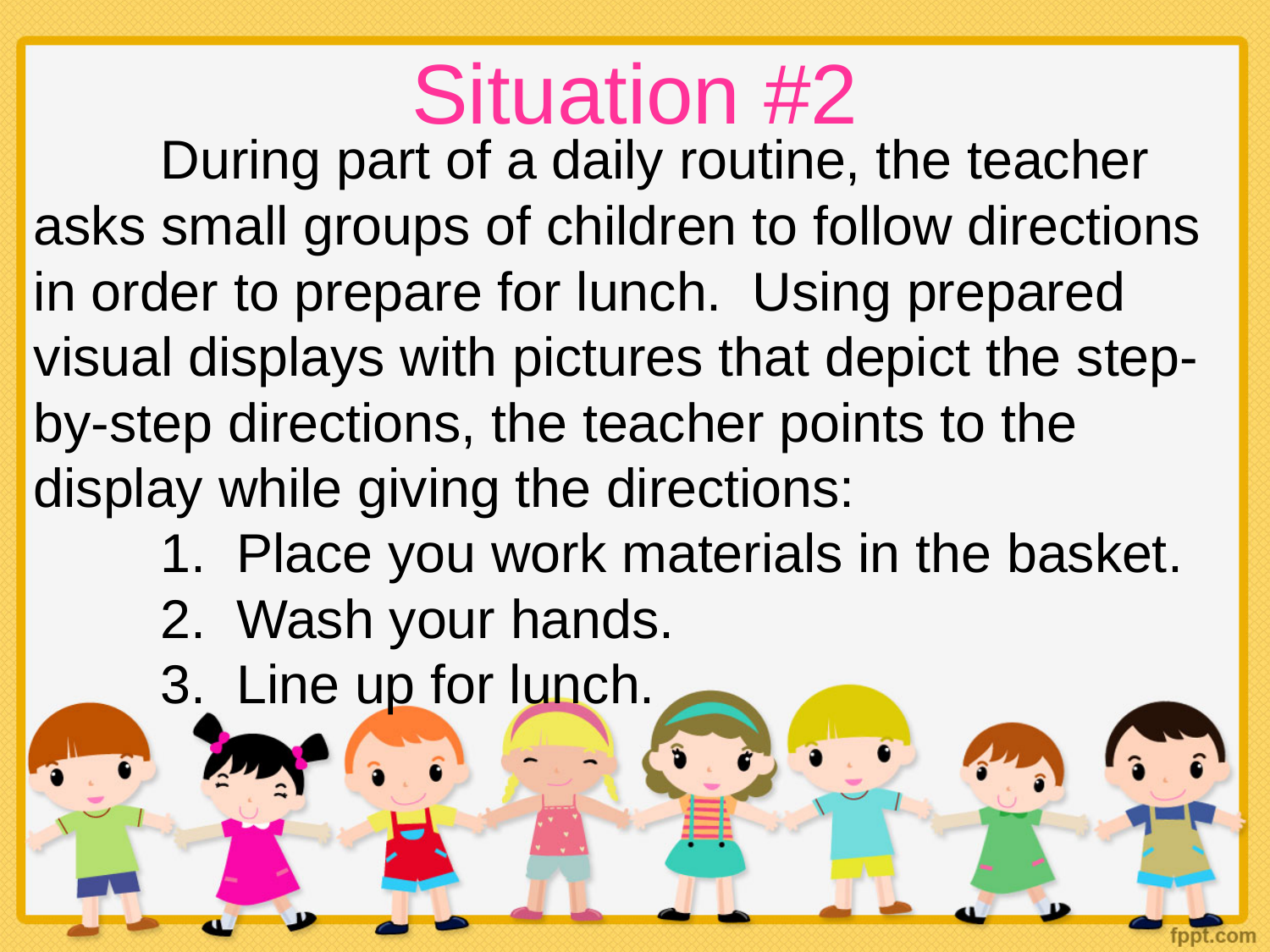

# Situation #2
	During part of a daily routine, the teacher asks small groups of children to follow directions in order to prepare for lunch.  Using prepared visual displays with pictures that depict the step-by-step directions, the teacher points to the display while giving the directions:
	1.  Place you work materials in the basket.
	2.  Wash your hands.
	3.  Line up for lunch.